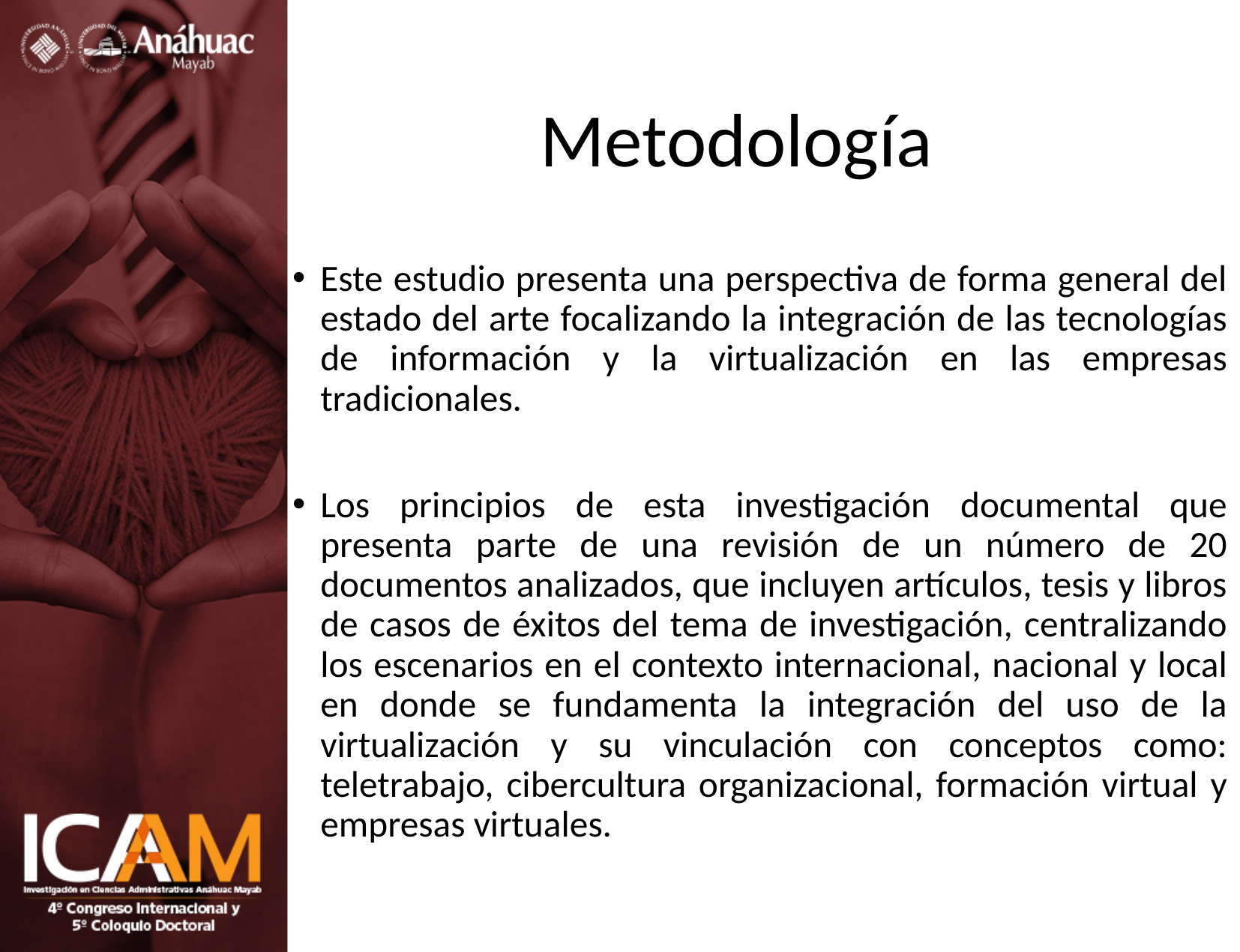

# Metodología
Este estudio presenta una perspectiva de forma general del estado del arte focalizando la integración de las tecnologías de información y la virtualización en las empresas tradicionales.

Los principios de esta investigación documental que presenta parte de una revisión de un número de 20 documentos analizados, que incluyen artículos, tesis y libros de casos de éxitos del tema de investigación, centralizando los escenarios en el contexto internacional, nacional y local en donde se fundamenta la integración del uso de la virtualización y su vinculación con conceptos como: teletrabajo, cibercultura organizacional, formación virtual y empresas virtuales.